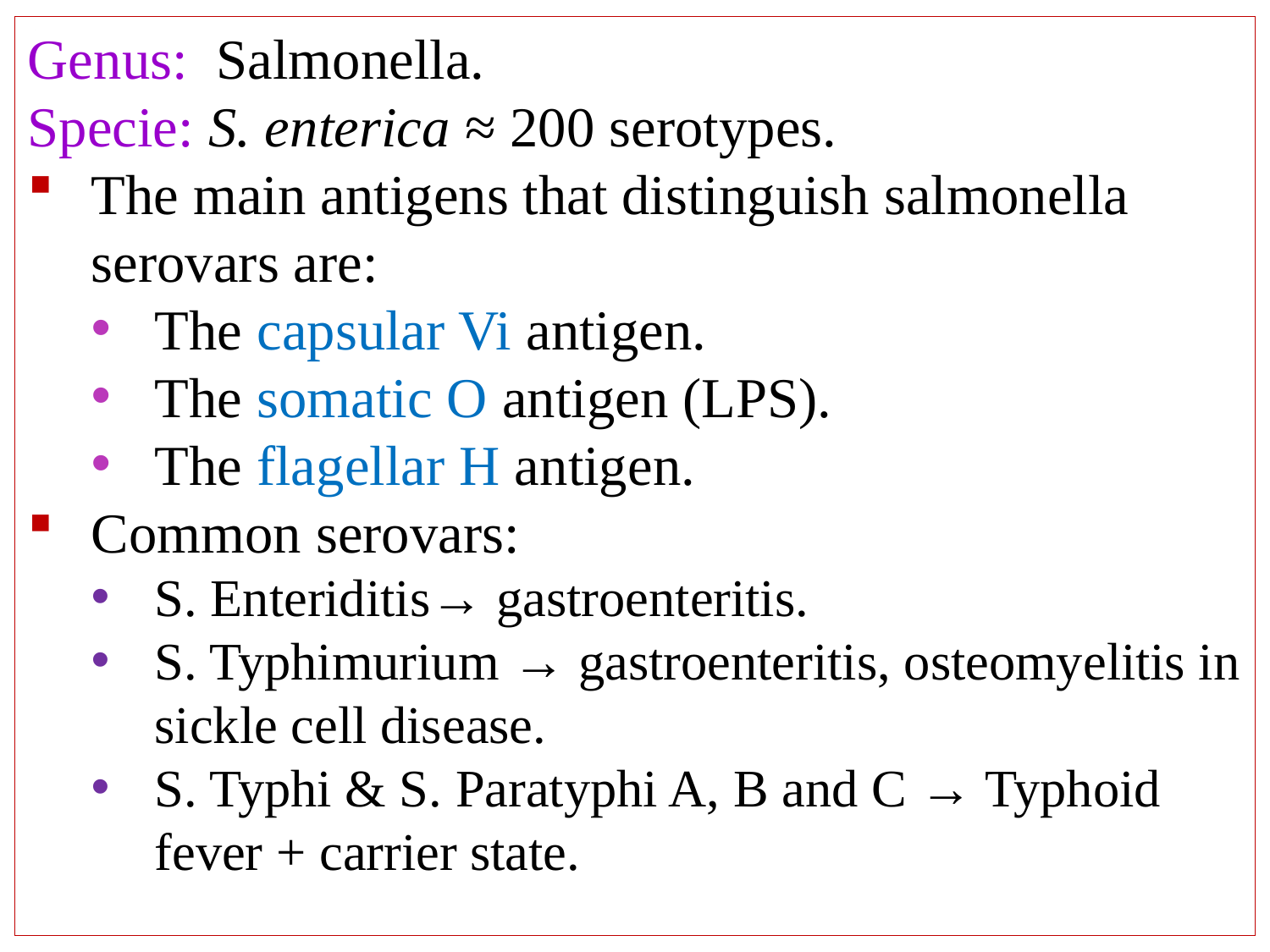

Genus:  Salmonella.
Specie: S. enterica ≈ 200 serotypes.
The main antigens that distinguish salmonella serovars are:
The capsular Vi antigen.
The somatic O antigen (LPS).
The flagellar H antigen.
Common serovars:
S. Enteriditis→ gastroenteritis.
S. Typhimurium → gastroenteritis, osteomyelitis in sickle cell disease.
S. Typhi & S. Paratyphi A, B and C → Typhoid fever + carrier state.
# N